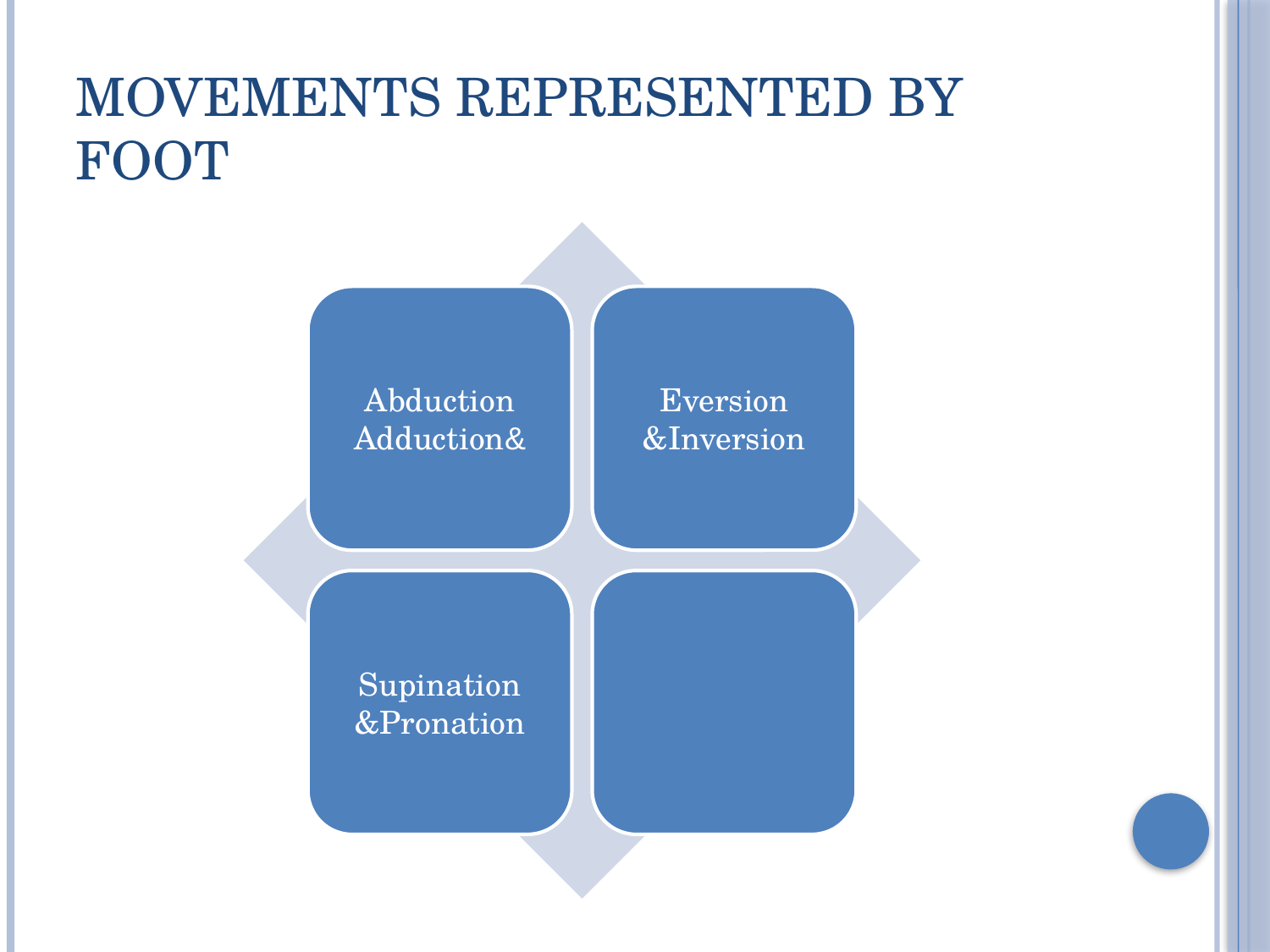

# Movements represented by foot
Abduction
Eversion &Inversion
Supination &Pronation